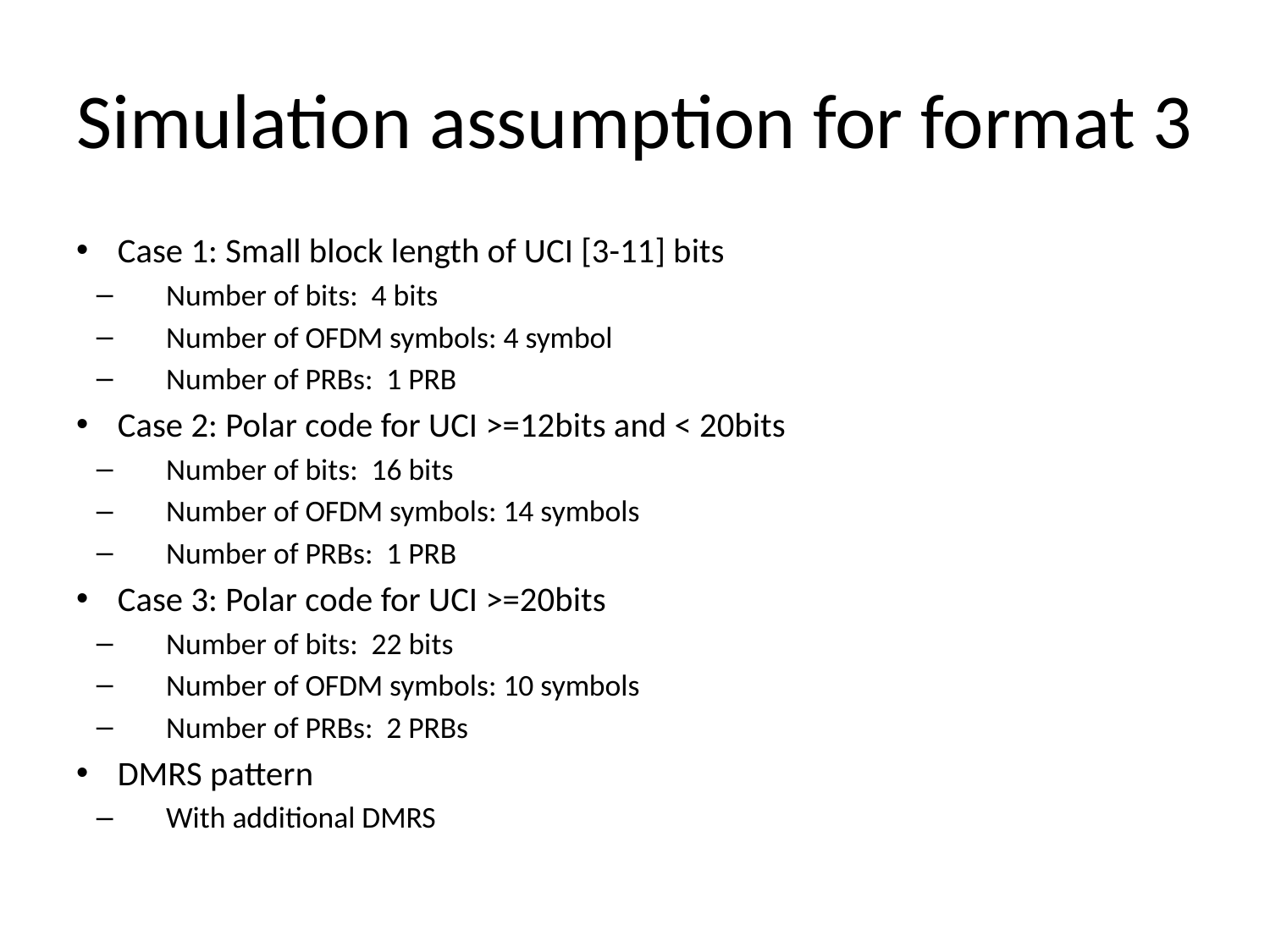

# Simulation assumption for format 3
Case 1: Small block length of UCI [3-11] bits
Number of bits:  4 bits
Number of OFDM symbols: 4 symbol
Number of PRBs:  1 PRB
Case 2: Polar code for UCI >=12bits and < 20bits
Number of bits:  16 bits
Number of OFDM symbols: 14 symbols
Number of PRBs:  1 PRB
Case 3: Polar code for UCI >=20bits
Number of bits:  22 bits
Number of OFDM symbols: 10 symbols
Number of PRBs:  2 PRBs
DMRS pattern
With additional DMRS